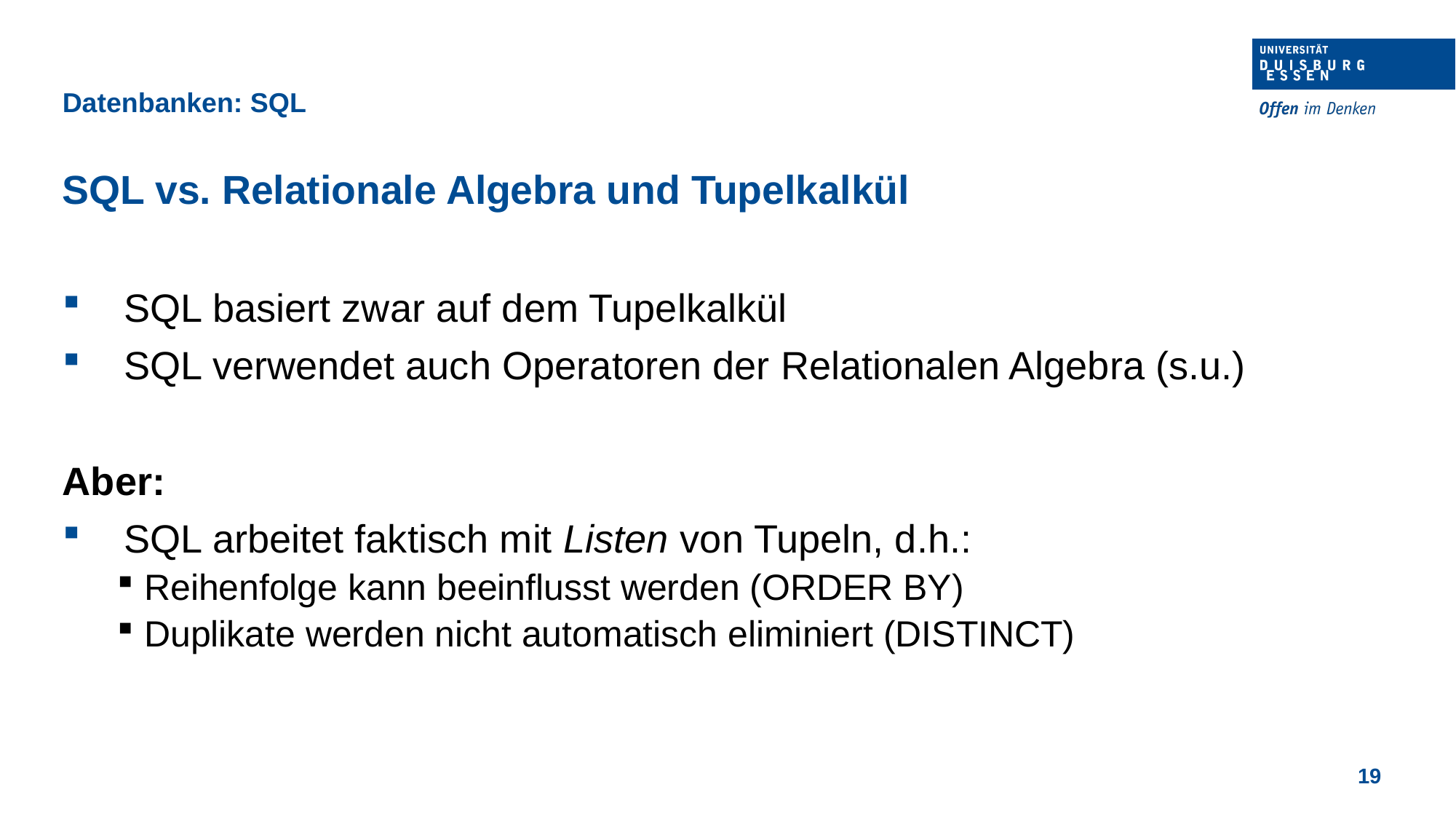

Datenbanken: SQL
SQL vs. Relationale Algebra und Tupelkalkül
SQL basiert zwar auf dem Tupelkalkül
SQL verwendet auch Operatoren der Relationalen Algebra (s.u.)

Aber:
SQL arbeitet faktisch mit Listen von Tupeln, d.h.:
Reihenfolge kann beeinflusst werden (ORDER BY)
Duplikate werden nicht automatisch eliminiert (DISTINCT)
19